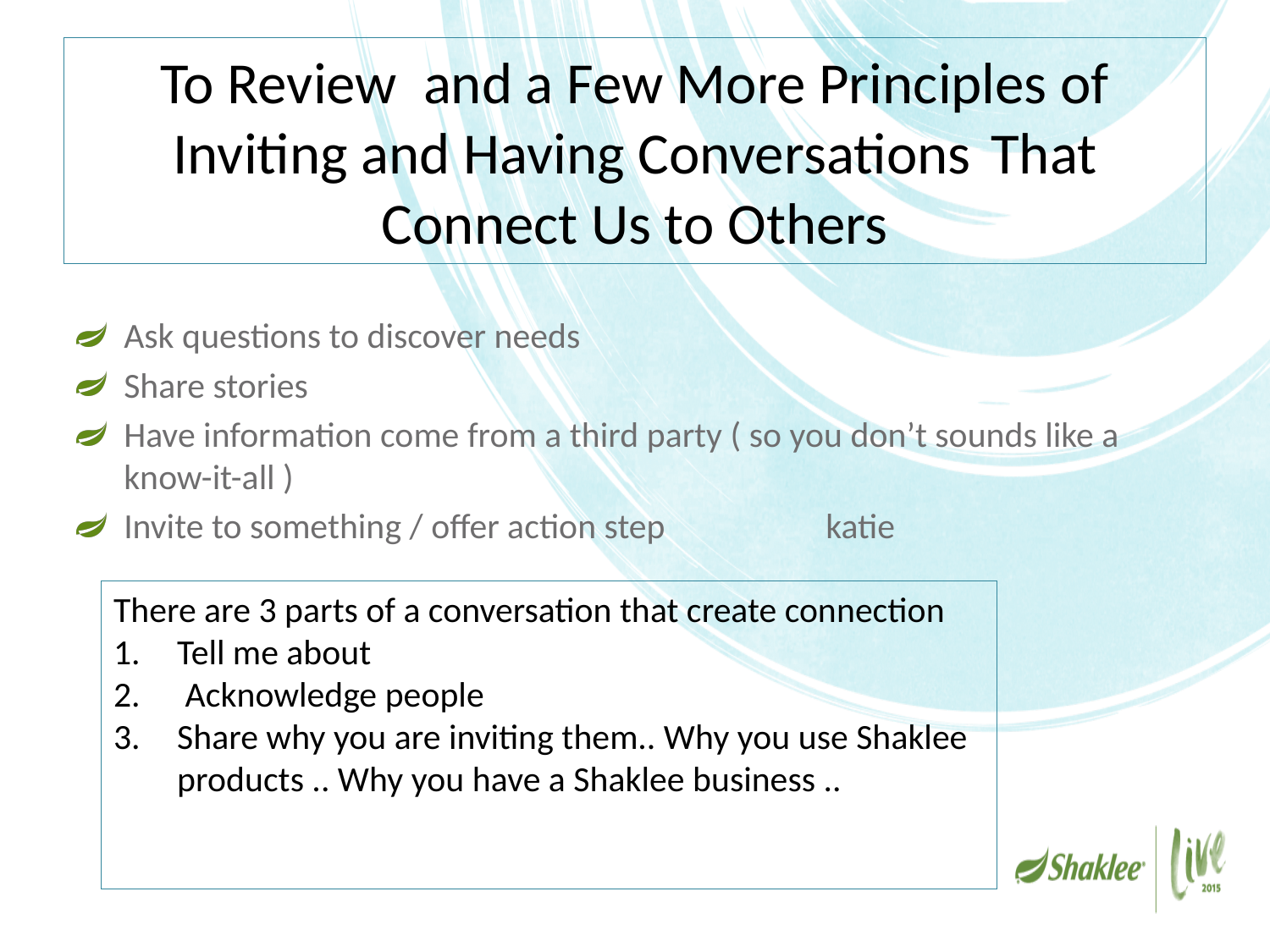

# To Review  and a Few More Principles of Inviting and Having Conversations 							That Connect Us to Others
Ask questions to discover needs
Share stories
Have information come from a third party ( so you don’t sounds like a know-it-all )
Invite to something / offer action step                    katie
There are 3 parts of a conversation that create connection
Tell me about
 Acknowledge people
Share why you are inviting them.. Why you use Shaklee products .. Why you have a Shaklee business ..